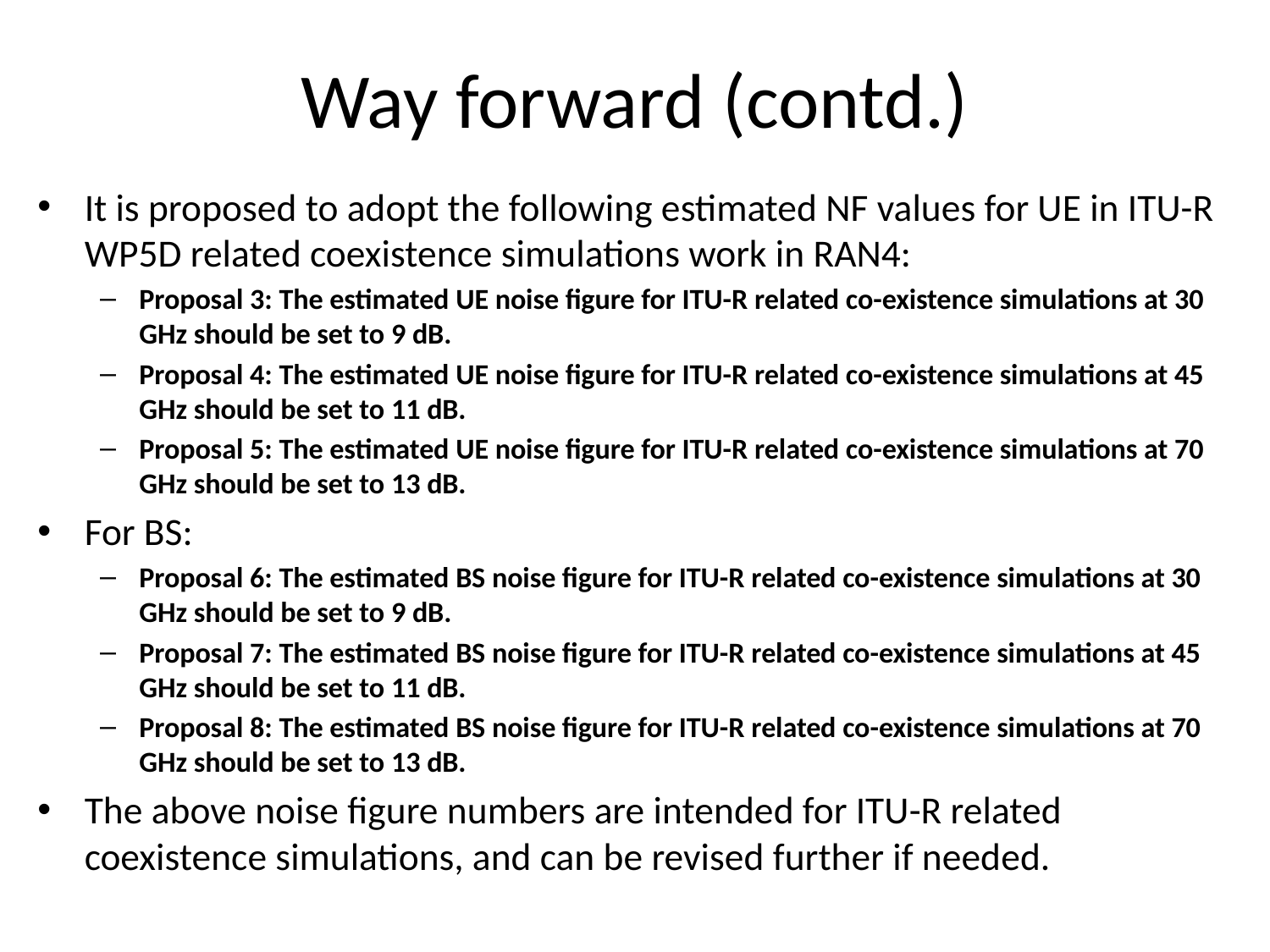

# Way forward (contd.)
It is proposed to adopt the following estimated NF values for UE in ITU-R WP5D related coexistence simulations work in RAN4:
Proposal 3: The estimated UE noise figure for ITU-R related co-existence simulations at 30 GHz should be set to 9 dB.
Proposal 4: The estimated UE noise figure for ITU-R related co-existence simulations at 45 GHz should be set to 11 dB.
Proposal 5: The estimated UE noise figure for ITU-R related co-existence simulations at 70 GHz should be set to 13 dB.
For BS:
Proposal 6: The estimated BS noise figure for ITU-R related co-existence simulations at 30 GHz should be set to 9 dB.
Proposal 7: The estimated BS noise figure for ITU-R related co-existence simulations at 45 GHz should be set to 11 dB.
Proposal 8: The estimated BS noise figure for ITU-R related co-existence simulations at 70 GHz should be set to 13 dB.
The above noise figure numbers are intended for ITU-R related coexistence simulations, and can be revised further if needed.